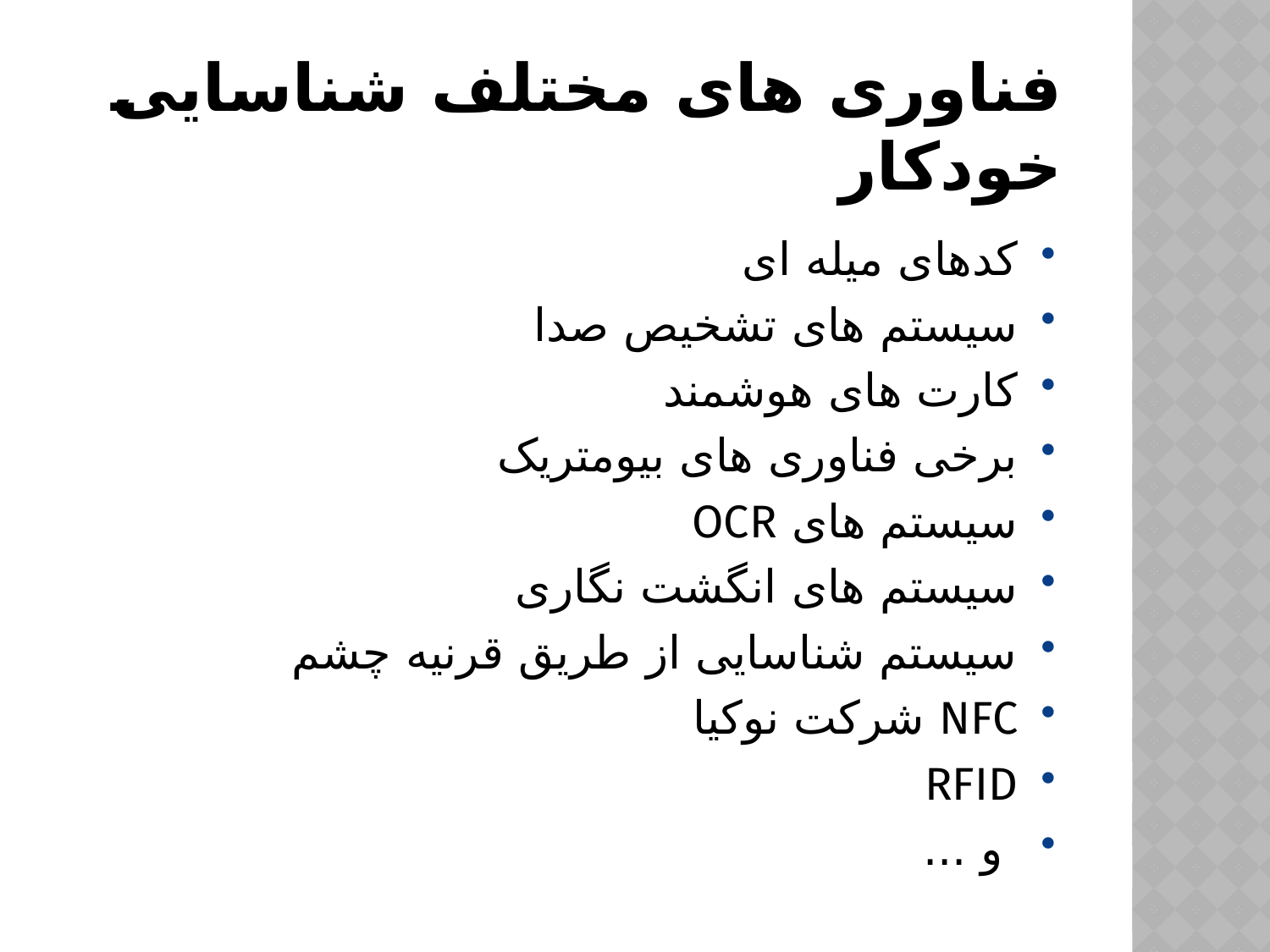

# فناوری های مختلف شناسایی خودکار
کدهای میله ای
سیستم های تشخیص صدا
کارت های هوشمند
برخی فناوری های بیومتریک
سیستم های OCR
سیستم های انگشت نگاری
سیستم شناسایی از طریق قرنیه چشم
NFC شرکت نوکیا
RFID
 و ...